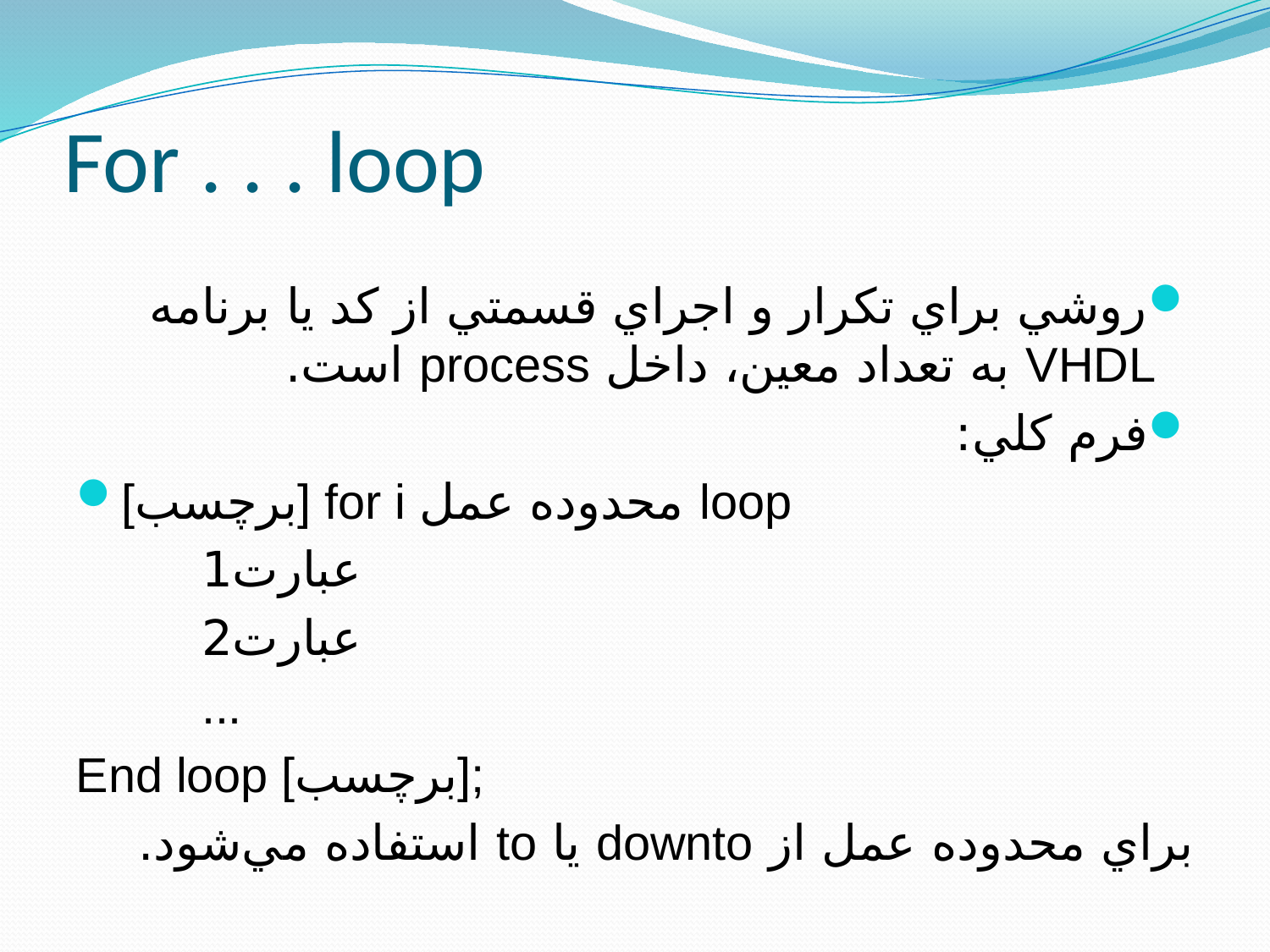

# For . . . loop
روشي براي تکرار و اجراي قسمتي از کد يا برنامه VHDL به تعداد معين، داخل process است.
فرم کلي:
[برچسب] for i محدوده عمل loop
	عبارت1
	عبارت2
	...
End loop [برچسب];
براي محدوده عمل از downto يا to استفاده مي‌شود.